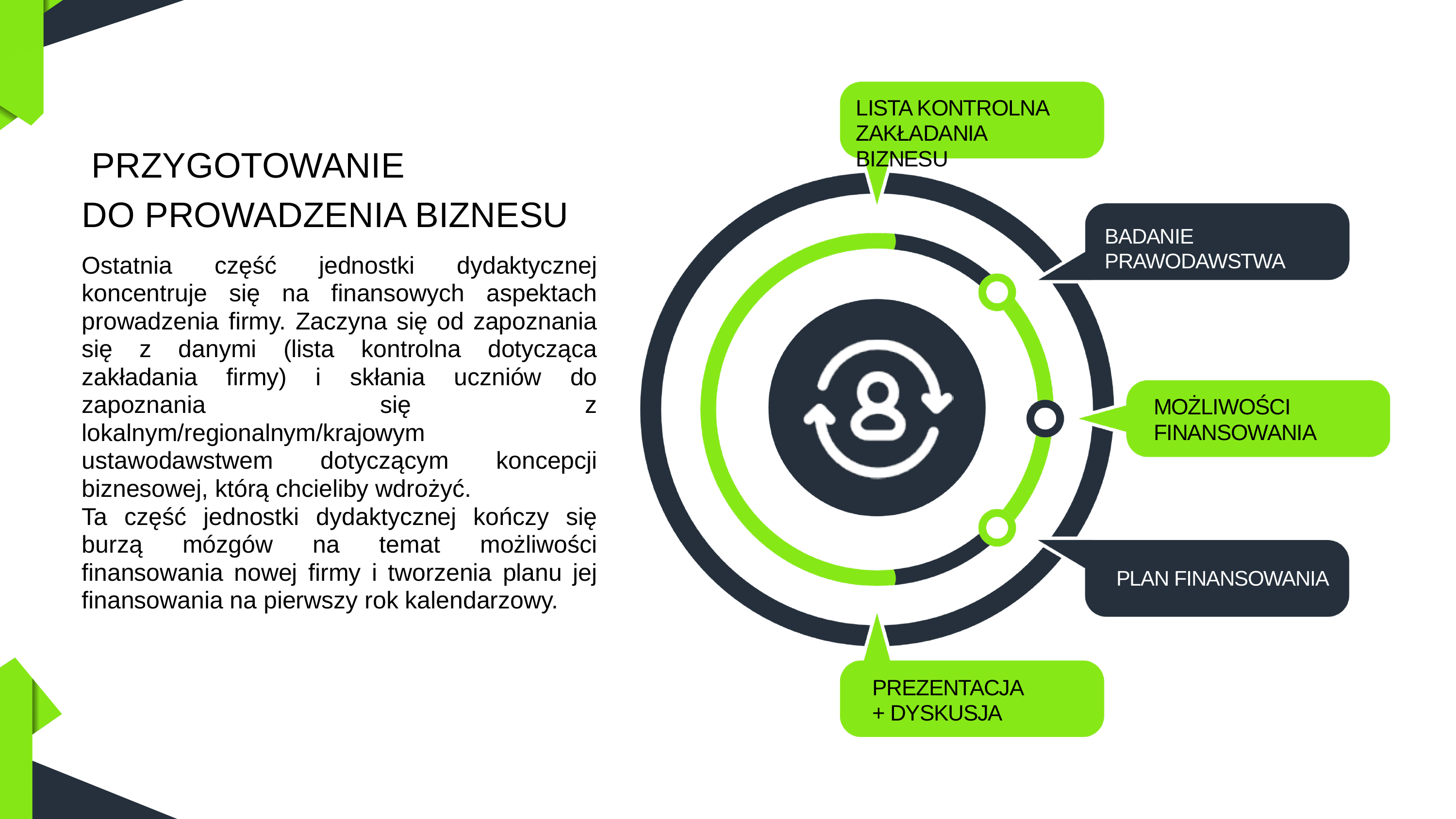

LISTA KONTROLNA ZAKŁADANIA BIZNESU
 PRZYGOTOWANIE
DO PROWADZENIA BIZNESU
BADANIE PRAWODAWSTWA
Ostatnia część jednostki dydaktycznej koncentruje się na finansowych aspektach prowadzenia firmy. Zaczyna się od zapoznania się z danymi (lista kontrolna dotycząca zakładania firmy) i skłania uczniów do zapoznania się z lokalnym/regionalnym/krajowym ustawodawstwem dotyczącym koncepcji biznesowej, którą chcieliby wdrożyć.
Ta część jednostki dydaktycznej kończy się burzą mózgów na temat możliwości finansowania nowej firmy i tworzenia planu jej finansowania na pierwszy rok kalendarzowy.

MOŻLIWOŚCI FINANSOWANIA
PLAN FINANSOWANIA
PREZENTACJA
+ DYSKUSJA